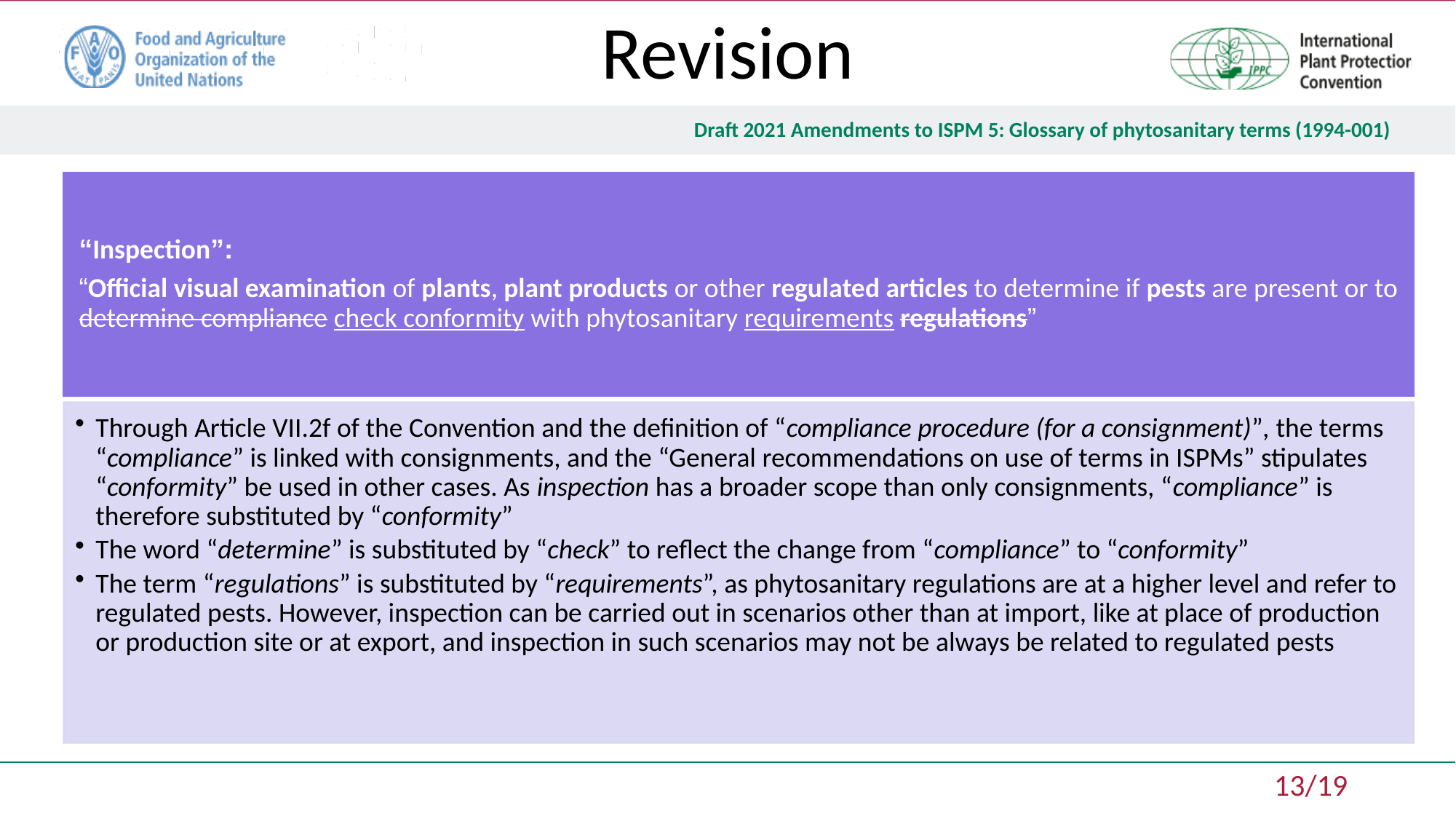

Revision
“Inspection”:
“Official visual examination of plants, plant products or other regulated articles to determine if pests are present or to determine compliance check conformity with phytosanitary requirements regulations”
Through Article VII.2f of the Convention and the definition of “compliance procedure (for a consignment)”, the terms “compliance” is linked with consignments, and the “General recommendations on use of terms in ISPMs” stipulates “conformity” be used in other cases. As inspection has a broader scope than only consignments, “compliance” is therefore substituted by “conformity”
The word “determine” is substituted by “check” to reflect the change from “compliance” to “conformity”
The term “regulations” is substituted by “requirements”, as phytosanitary regulations are at a higher level and refer to regulated pests. However, inspection can be carried out in scenarios other than at import, like at place of production or production site or at export, and inspection in such scenarios may not be always be related to regulated pests